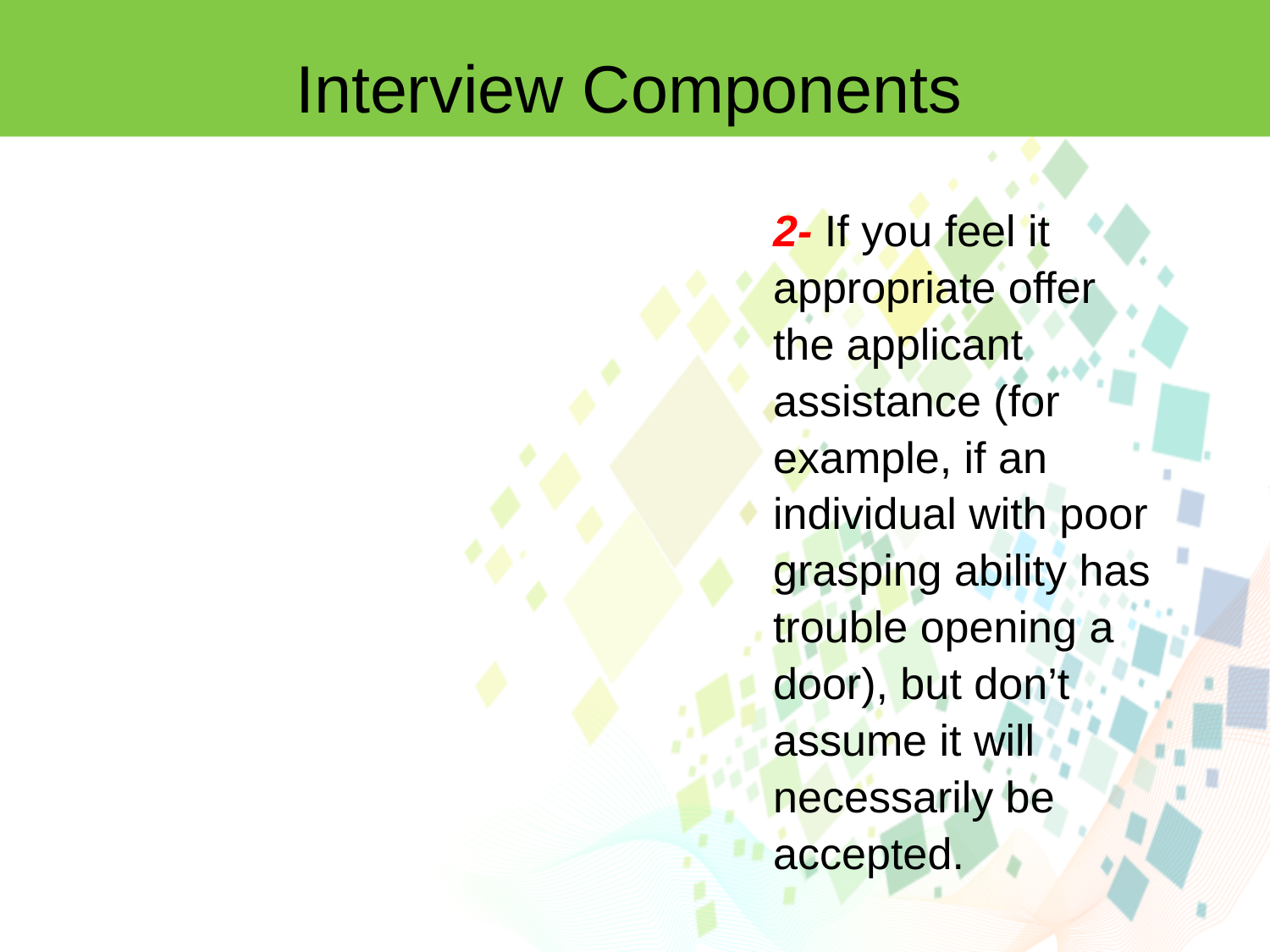

Interview Components
2- If you feel it appropriate offer the applicant assistance (for example, if an individual with poor grasping ability has trouble opening a door), but don’t assume it will necessarily be accepted.